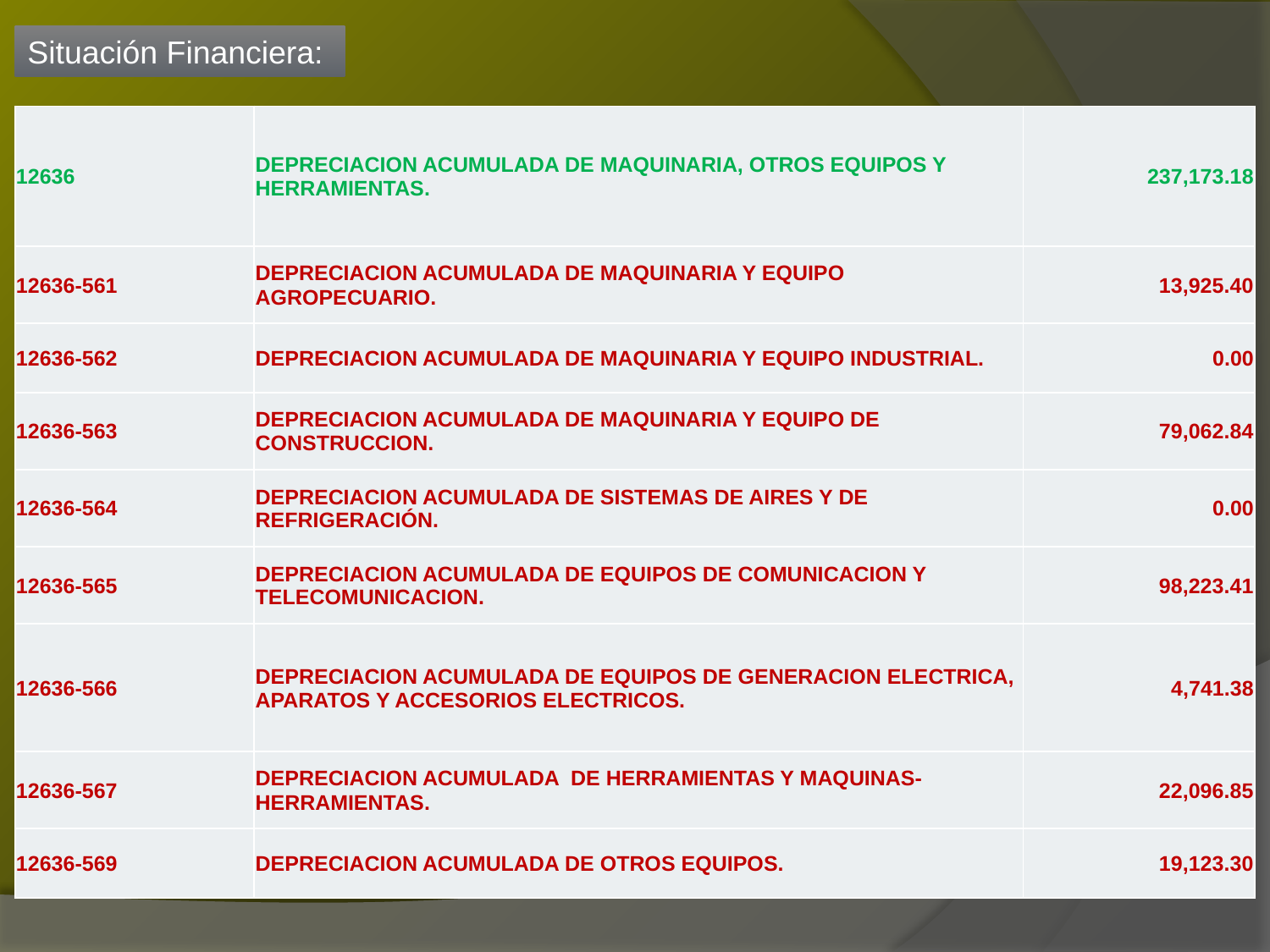

Situación Financiera:
| 12636 | DEPRECIACION ACUMULADA DE MAQUINARIA, OTROS EQUIPOS Y HERRAMIENTAS. | 237,173.18 |
| --- | --- | --- |
| 12636-561 | DEPRECIACION ACUMULADA DE MAQUINARIA Y EQUIPO AGROPECUARIO. | 13,925.40 |
| 12636-562 | DEPRECIACION ACUMULADA DE MAQUINARIA Y EQUIPO INDUSTRIAL. | 0.00 |
| 12636-563 | DEPRECIACION ACUMULADA DE MAQUINARIA Y EQUIPO DE CONSTRUCCION. | 79,062.84 |
| 12636-564 | DEPRECIACION ACUMULADA DE SISTEMAS DE AIRES Y DE REFRIGERACIÓN. | 0.00 |
| 12636-565 | DEPRECIACION ACUMULADA DE EQUIPOS DE COMUNICACION Y TELECOMUNICACION. | 98,223.41 |
| 12636-566 | DEPRECIACION ACUMULADA DE EQUIPOS DE GENERACION ELECTRICA, APARATOS Y ACCESORIOS ELECTRICOS. | 4,741.38 |
| 12636-567 | DEPRECIACION ACUMULADA DE HERRAMIENTAS Y MAQUINAS-HERRAMIENTAS. | 22,096.85 |
| 12636-569 | DEPRECIACION ACUMULADA DE OTROS EQUIPOS. | 19,123.30 |